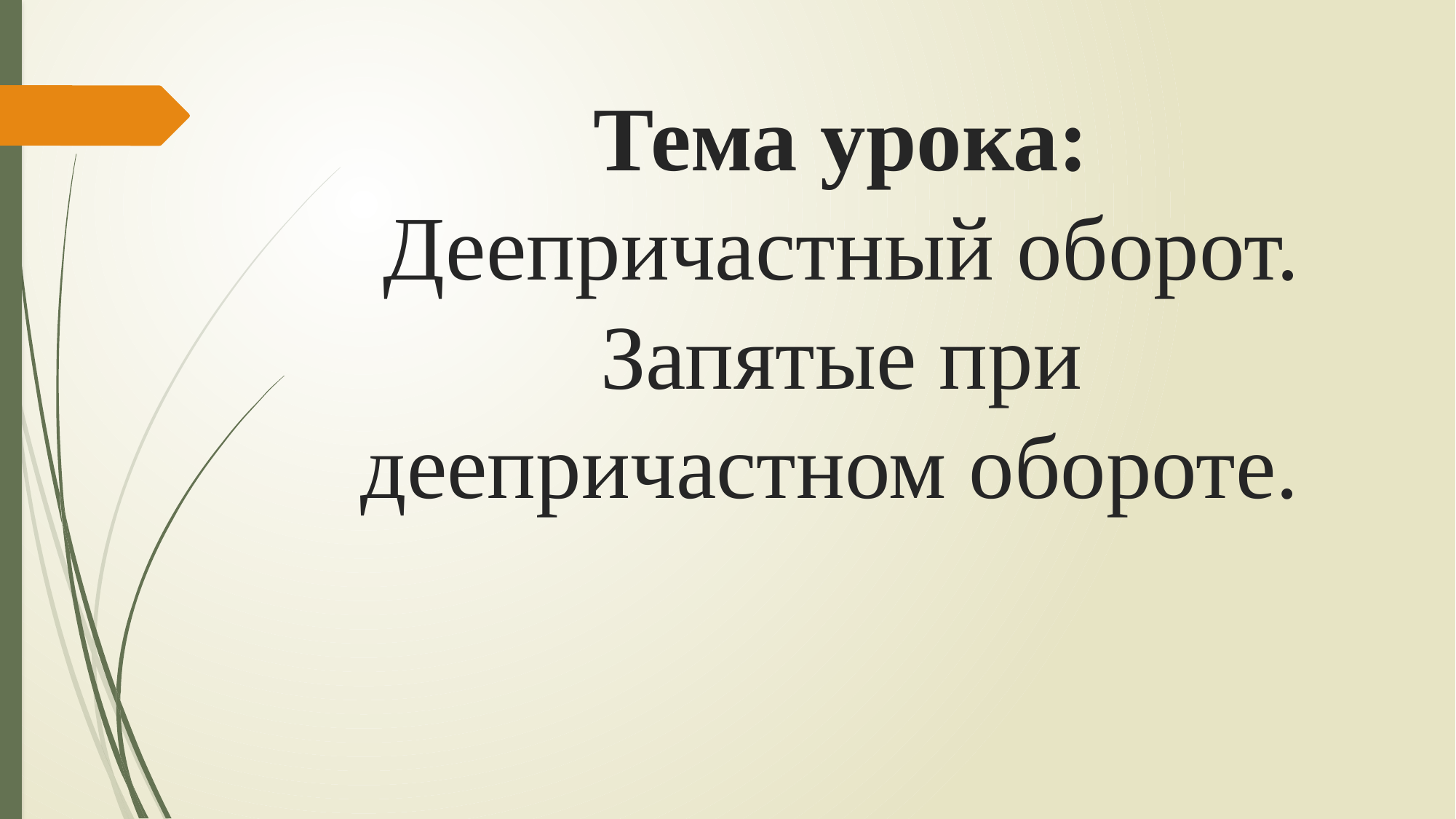

# Тема урока: Деепричастный оборот. Запятые при деепричастном обороте.